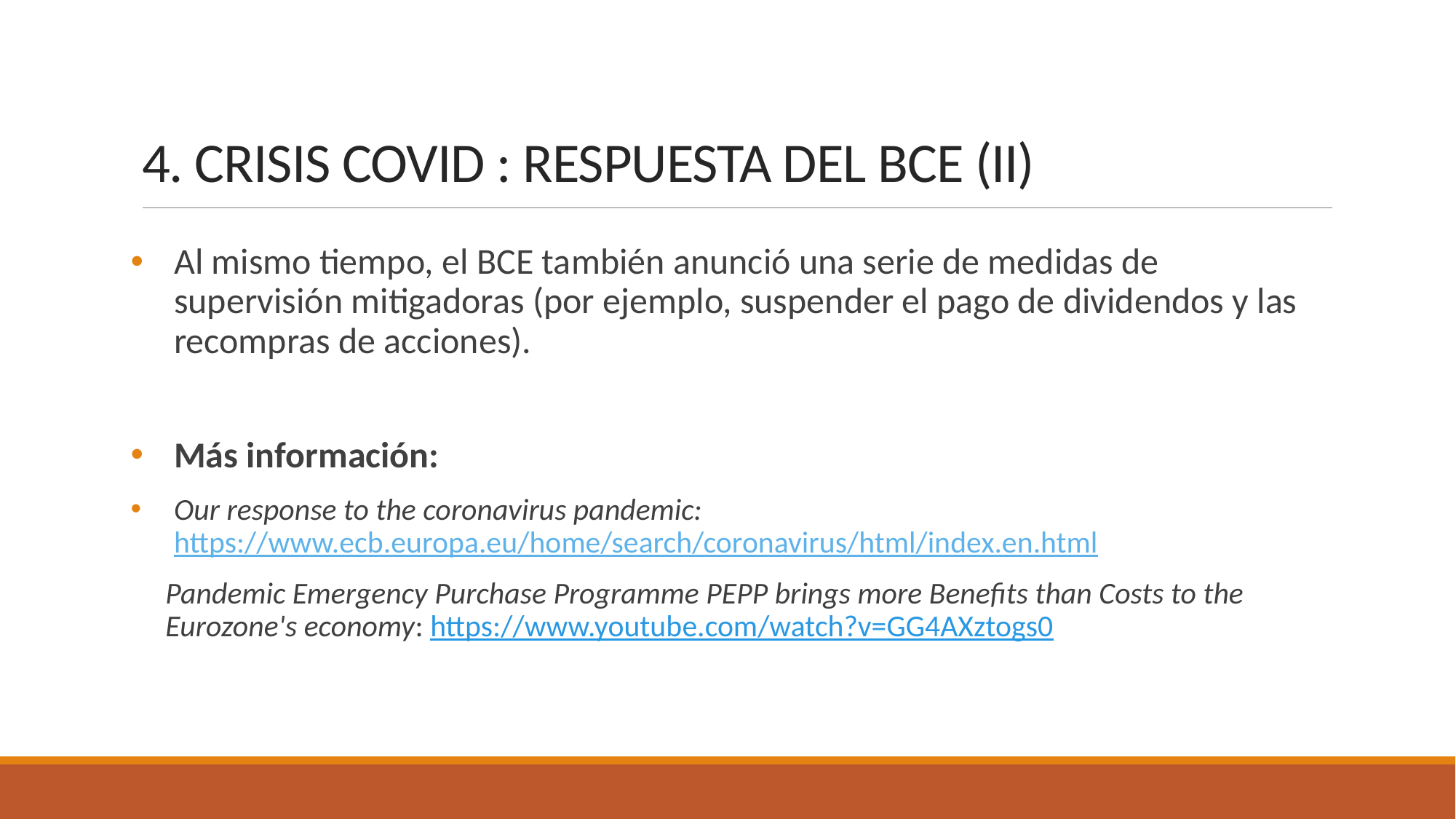

4. CRISIS COVID : RESPUESTA DEL BCE (II)
Al mismo tiempo, el BCE también anunció una serie de medidas de supervisión mitigadoras (por ejemplo, suspender el pago de dividendos y las recompras de acciones).

Más información:
Our response to the coronavirus pandemic: https://www.ecb.europa.eu/home/search/coronavirus/html/index.en.html
Pandemic Emergency Purchase Programme PEPP brings more Benefits than Costs to the Eurozone's economy: https://www.youtube.com/watch?v=GG4AXztogs0